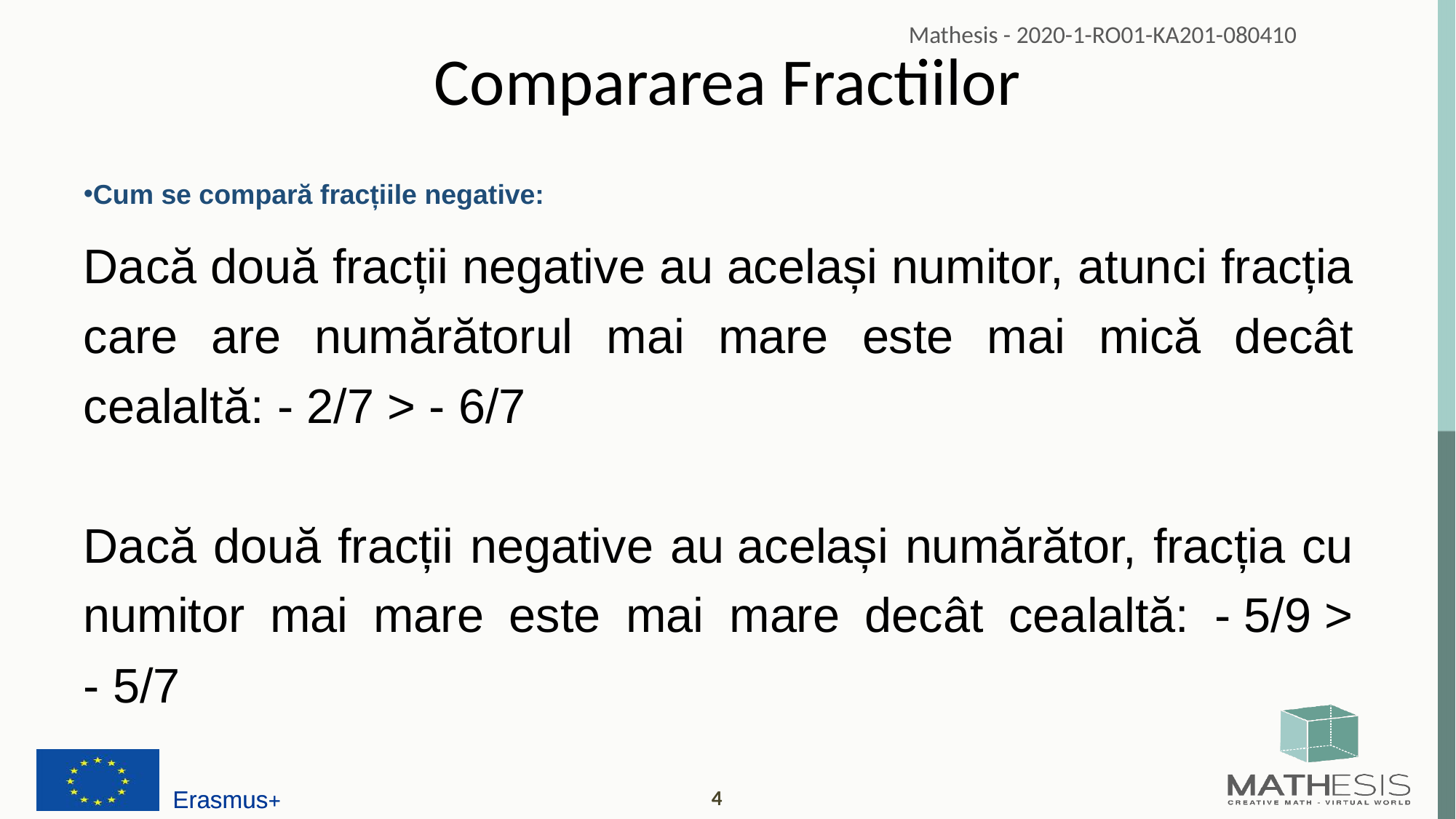

# Compararea Fractiilor
Cum se compară fracțiile negative:
Dacă două fracții negative au același numitor, atunci fracția care are numărătorul mai mare este mai mică decât cealaltă: - 2/7 > - 6/7

Dacă două fracții negative au același numărător, fracția cu numitor mai mare este mai mare decât cealaltă: - 5/9 > - 5/7